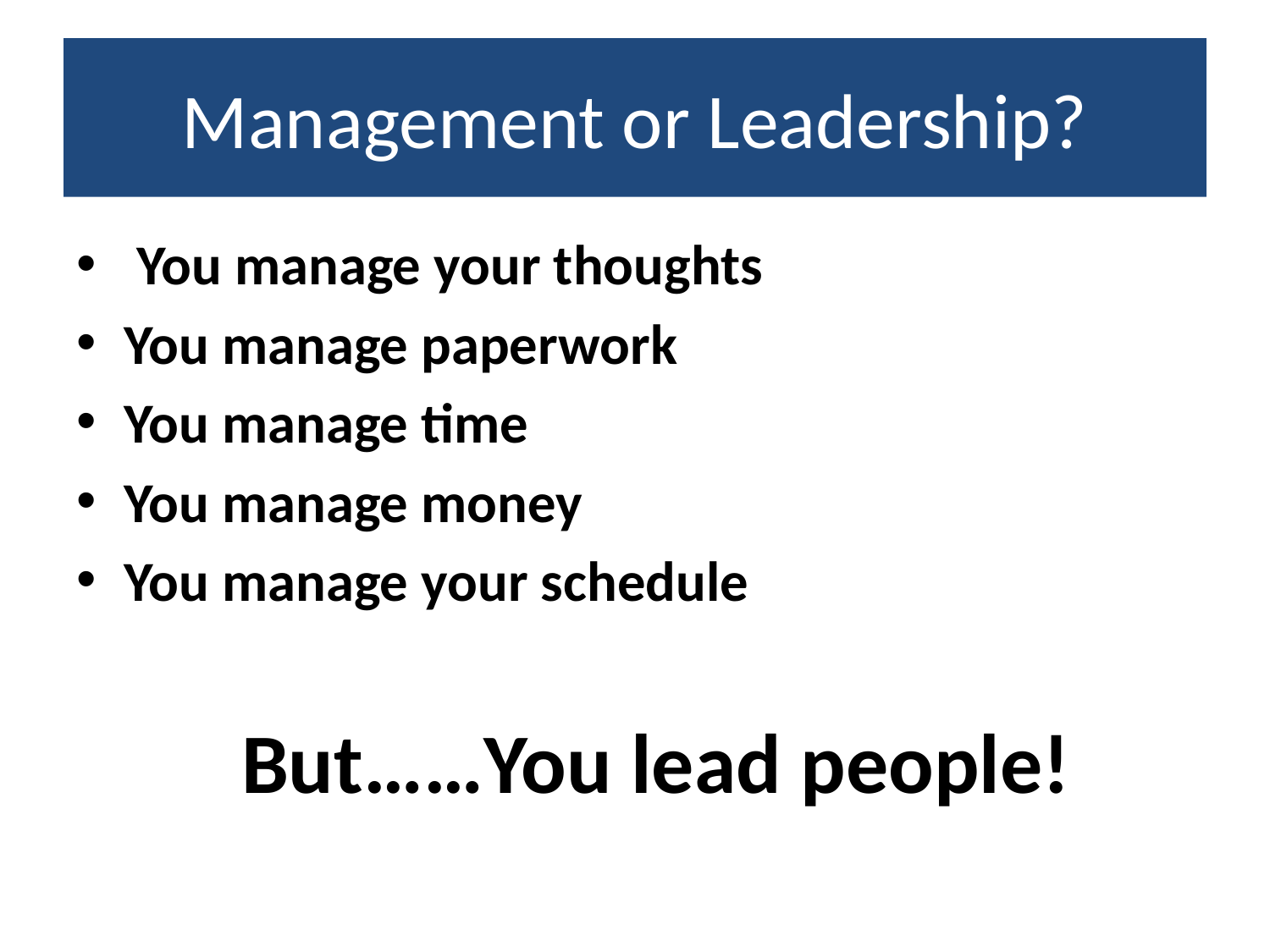

# Management or Leadership?
 You manage your thoughts
You manage paperwork
You manage time
You manage money
You manage your schedule

             But……You lead people!